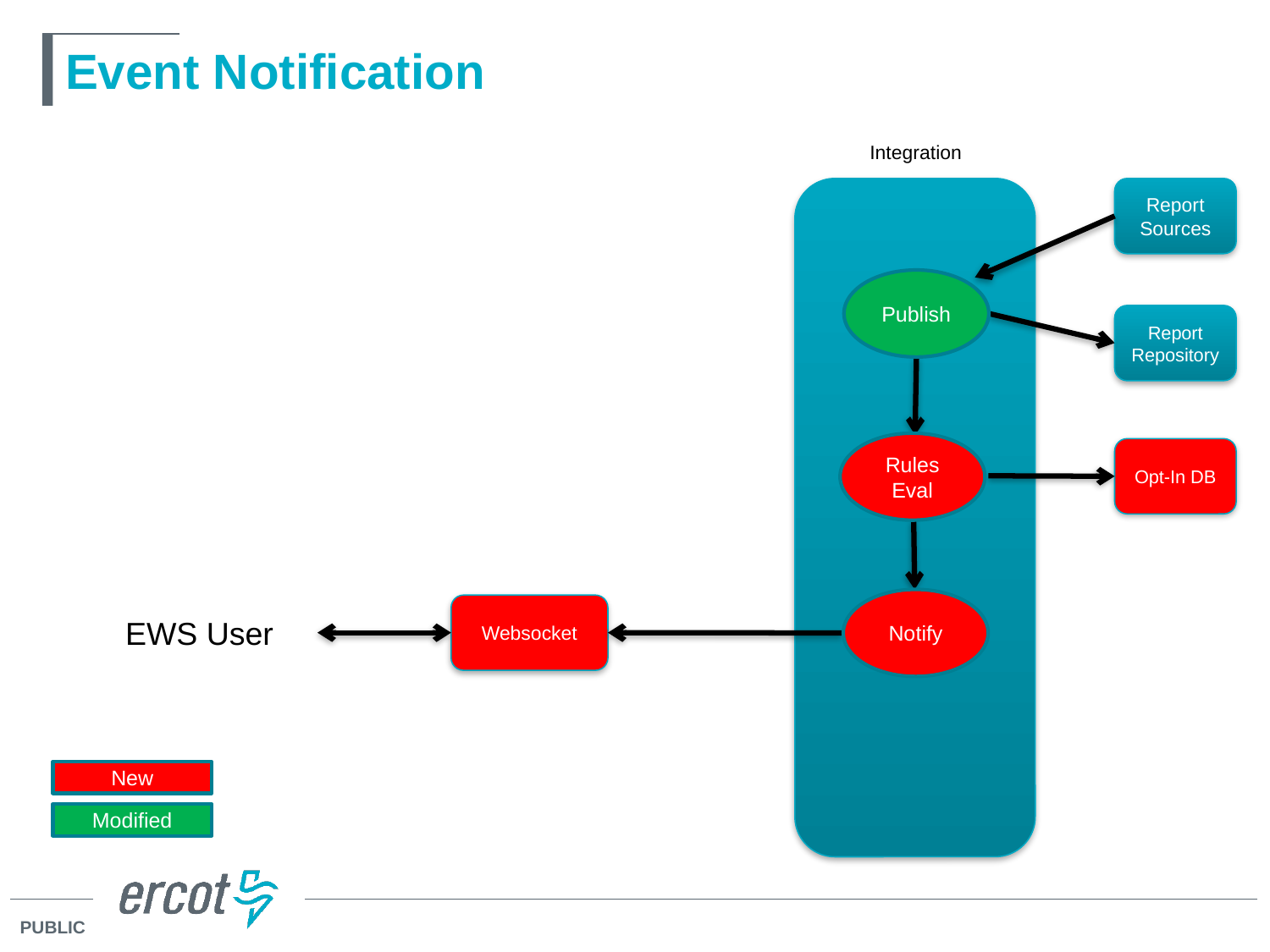

# Event Notification
Integration

Report Sources
Publish
Report Repository
Rules Eval
Opt-In DB
Notify
Websocket
EWS User
New
Modified